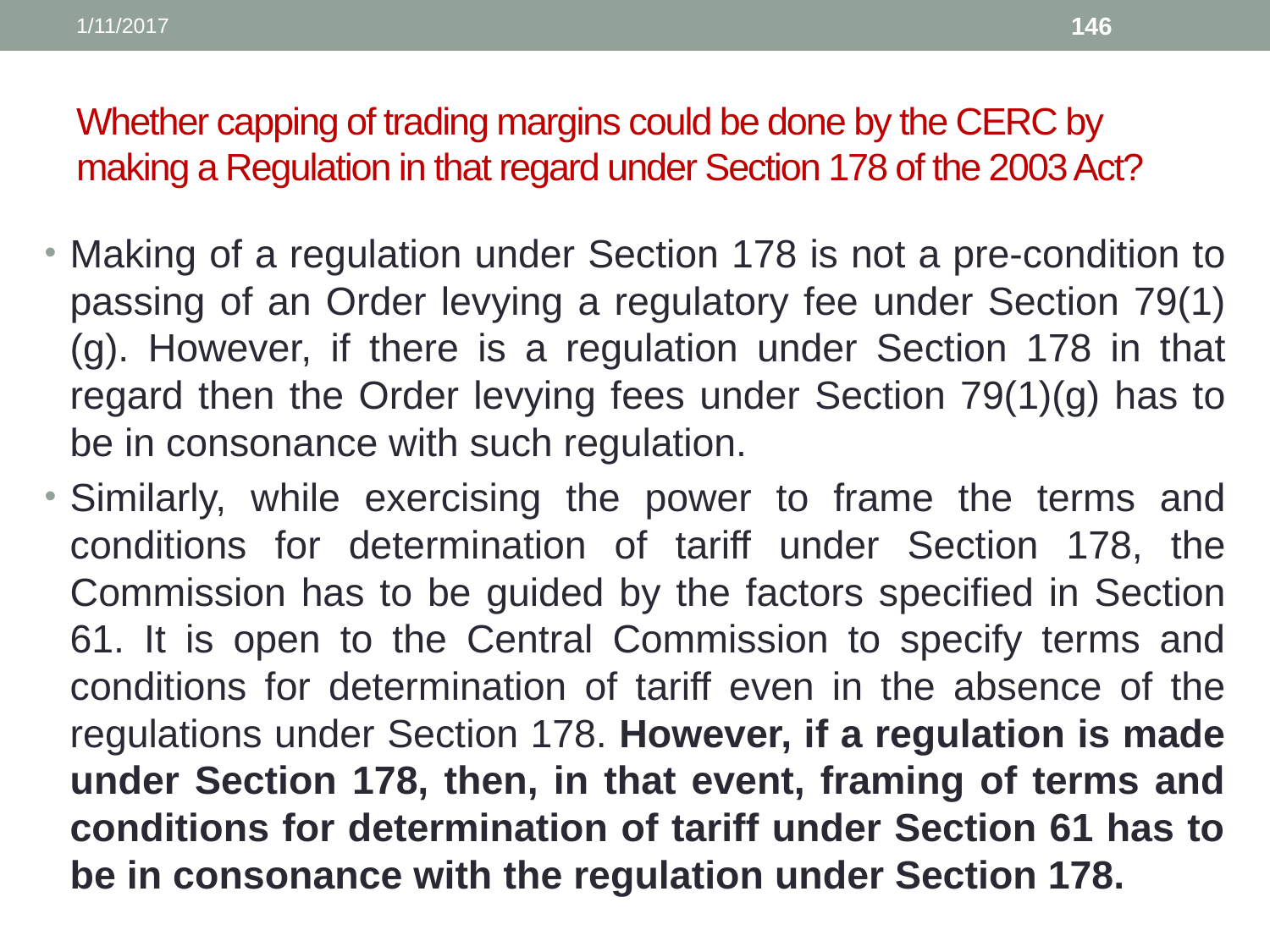

1/11/2017
146
# Whether capping of trading margins could be done by the CERC by making a Regulation in that regard under Section 178 of the 2003 Act?
Making of a regulation under Section 178 is not a pre-condition to passing of an Order levying a regulatory fee under Section 79(1)(g). However, if there is a regulation under Section 178 in that regard then the Order levying fees under Section 79(1)(g) has to be in consonance with such regulation.
Similarly, while exercising the power to frame the terms and conditions for determination of tariff under Section 178, the Commission has to be guided by the factors specified in Section 61. It is open to the Central Commission to specify terms and conditions for determination of tariff even in the absence of the regulations under Section 178. However, if a regulation is made under Section 178, then, in that event, framing of terms and conditions for determination of tariff under Section 61 has to be in consonance with the regulation under Section 178.